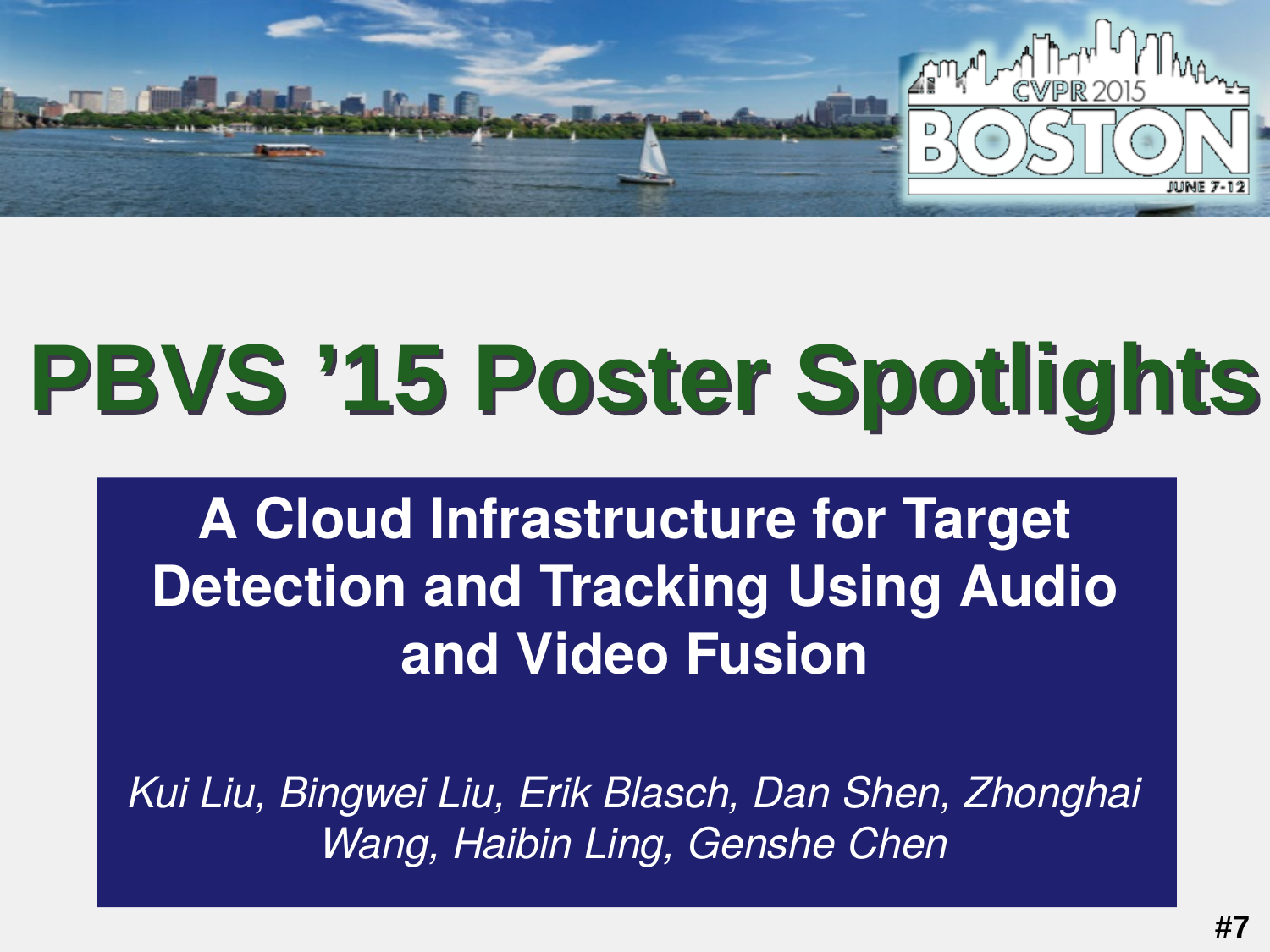

A Cloud Infrastructure for Target Detection and Tracking Using Audio and Video Fusion

Kui Liu, Bingwei Liu, Erik Blasch, Dan Shen, Zhonghai Wang, Haibin Ling, Genshe Chen
#7